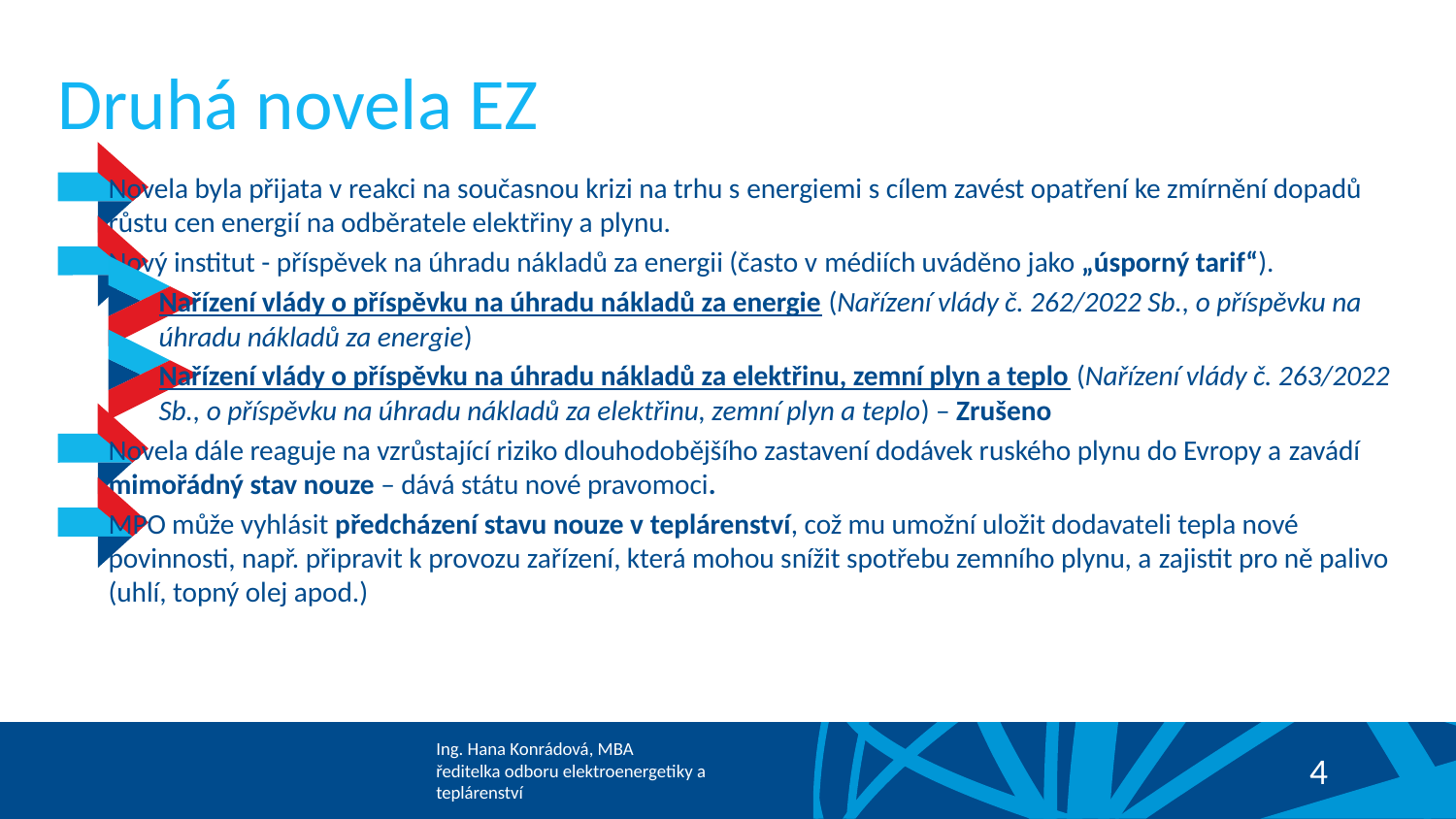

# Druhá novela EZ
Novela byla přijata v reakci na současnou krizi na trhu s energiemi s cílem zavést opatření ke zmírnění dopadů růstu cen energií na odběratele elektřiny a plynu.
Nový institut - příspěvek na úhradu nákladů za energii (často v médiích uváděno jako „úsporný tarif“).
Nařízení vlády o příspěvku na úhradu nákladů za energie (Nařízení vlády č. 262/2022 Sb., o příspěvku na úhradu nákladů za energie)
Nařízení vlády o příspěvku na úhradu nákladů za elektřinu, zemní plyn a teplo (Nařízení vlády č. 263/2022 Sb., o příspěvku na úhradu nákladů za elektřinu, zemní plyn a teplo) – Zrušeno
Novela dále reaguje na vzrůstající riziko dlouhodobějšího zastavení dodávek ruského plynu do Evropy a zavádí mimořádný stav nouze – dává státu nové pravomoci.
MPO může vyhlásit předcházení stavu nouze v teplárenství, což mu umožní uložit dodavateli tepla nové povinnosti, např. připravit k provozu zařízení, která mohou snížit spotřebu zemního plynu, a zajistit pro ně palivo (uhlí, topný olej apod.)